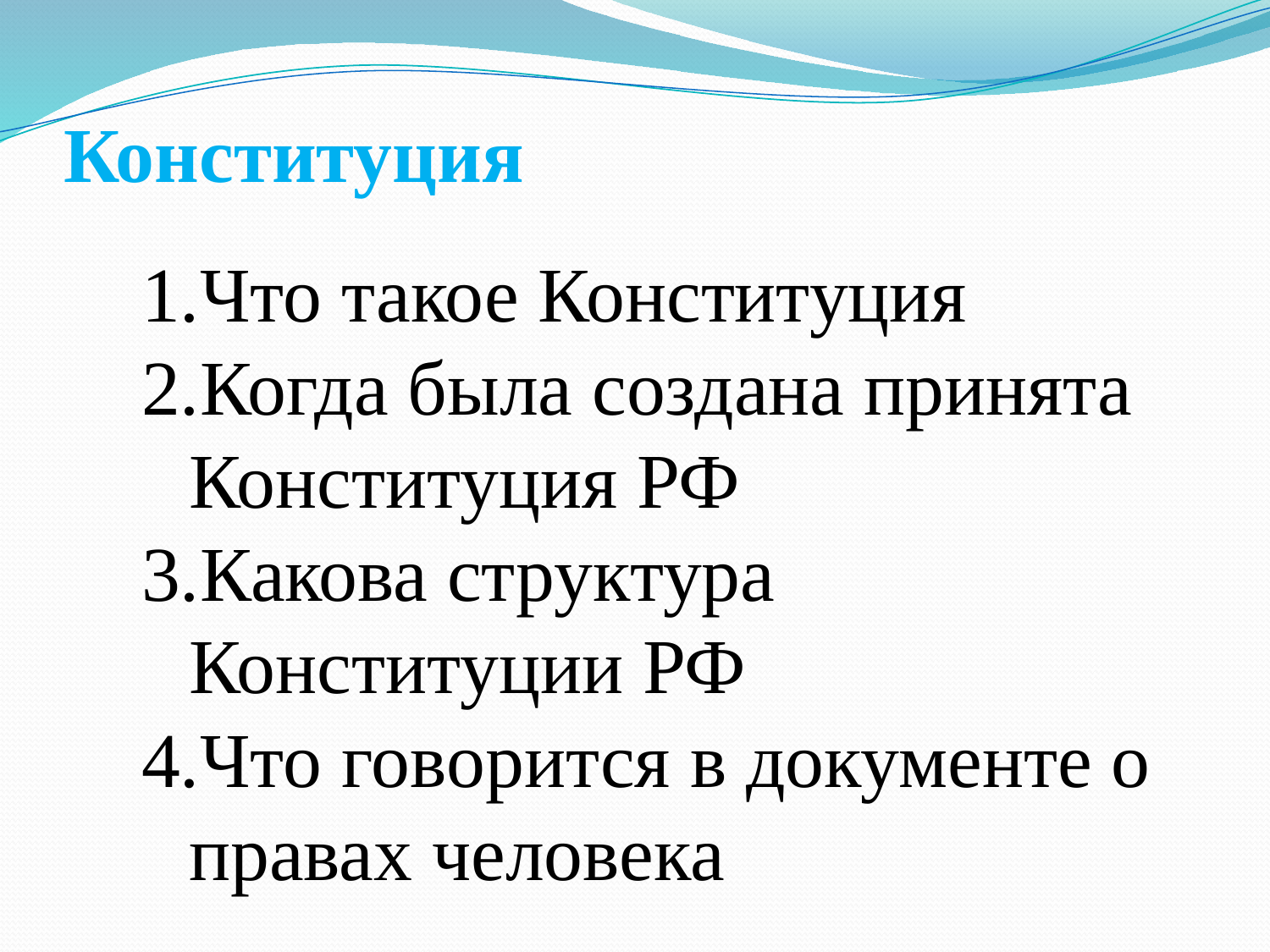

# Конституция
Что такое Конституция
Когда была создана принята Конституция РФ
Какова структура Конституции РФ
Что говорится в документе о правах человека